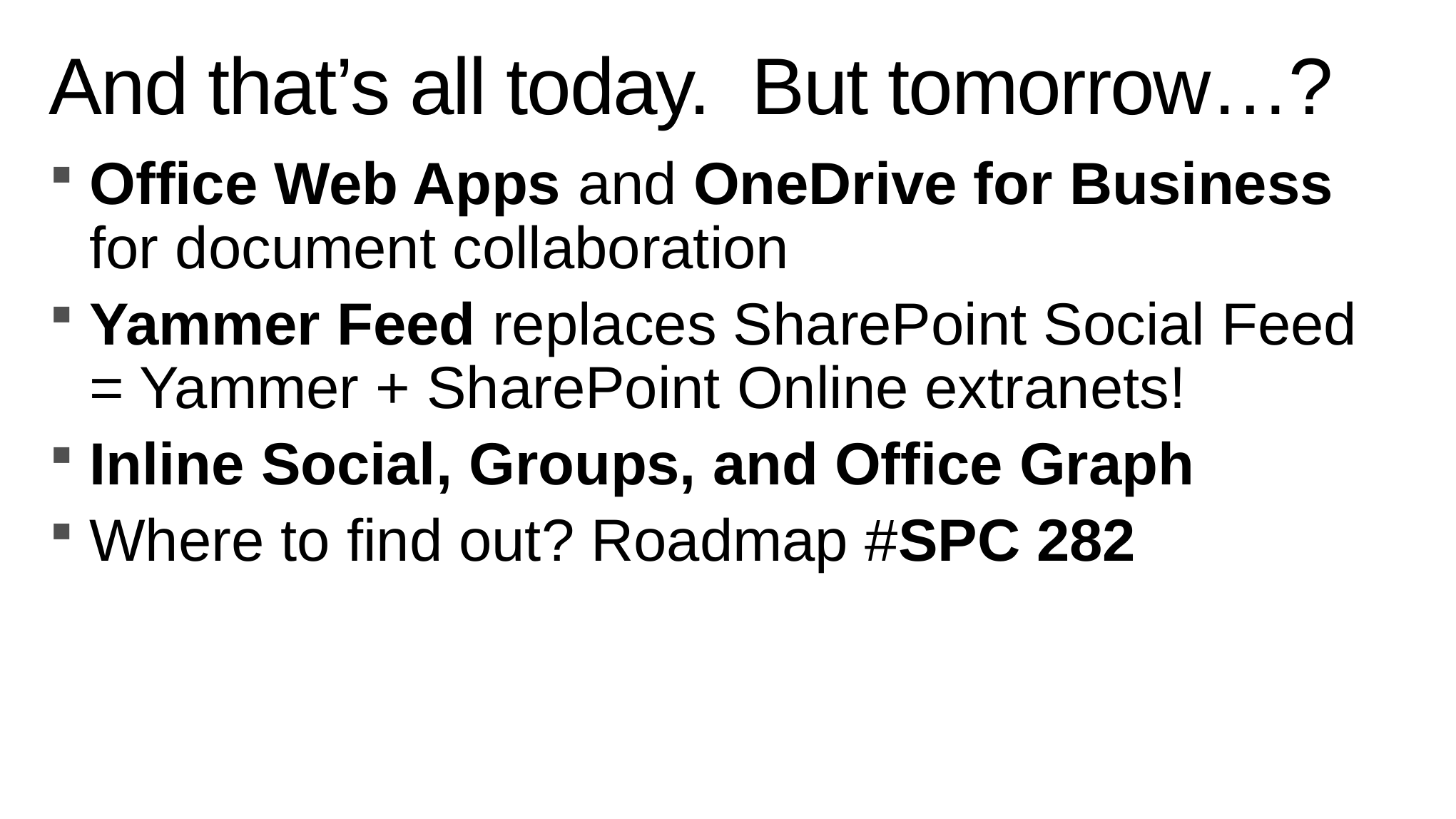

# And that’s all today.  But tomorrow…?
Office Web Apps and OneDrive for Business for document collaboration
Yammer Feed replaces SharePoint Social Feed = Yammer + SharePoint Online extranets!
Inline Social, Groups, and Office Graph
Where to find out? Roadmap #SPC 282